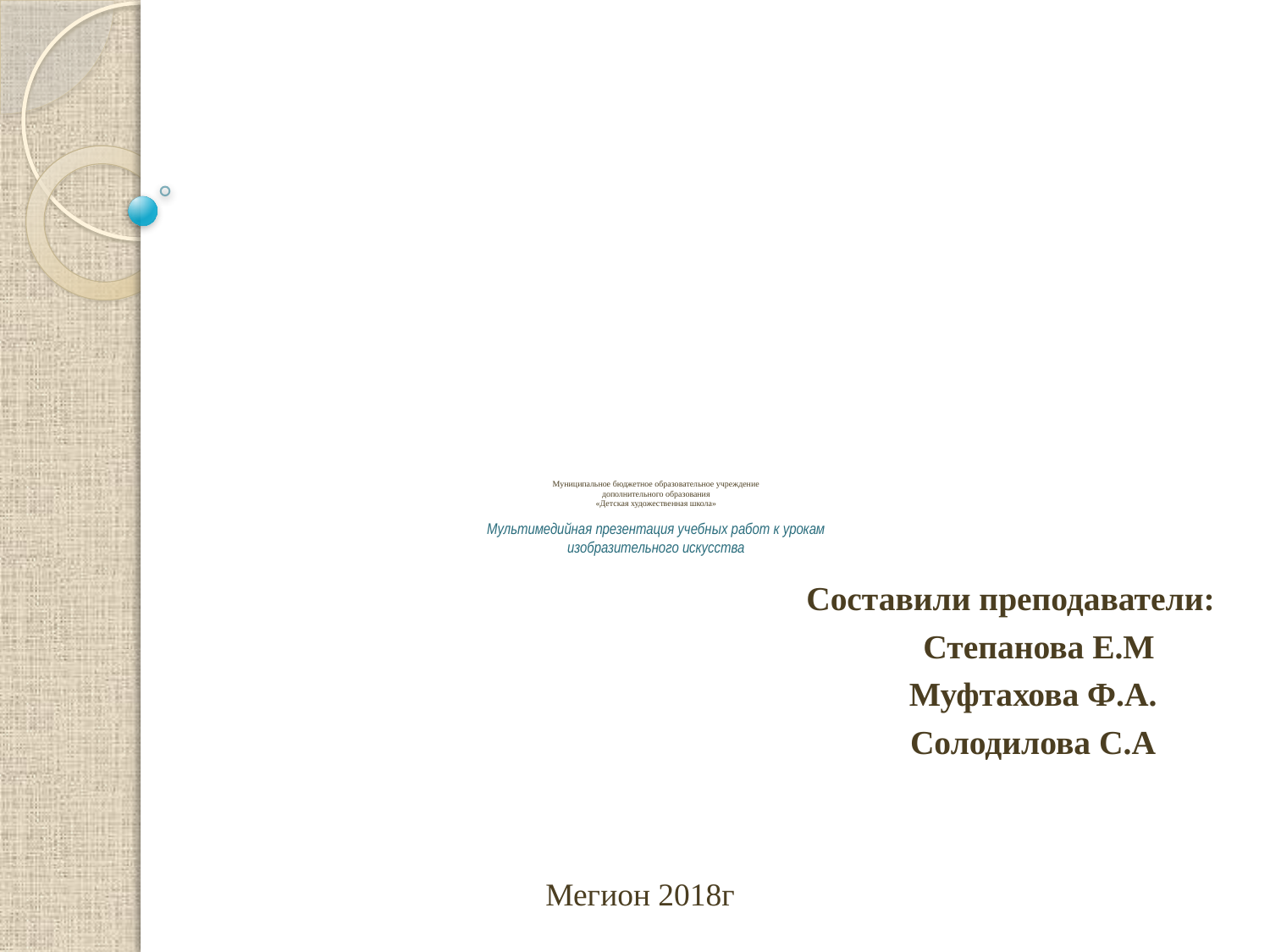

# Муниципальное бюджетное образовательное учреждение дополнительного образования «Детская художественная школа» Мультимедийная презентация учебных работ к урокам изобразительного искусства
Составители»: преподаватель
Составили преподаватели:
                                                            Степанова Е.М
                                                            Муфтахова Ф.А.
                                                            Солодилова С.А

Мегион 2018г